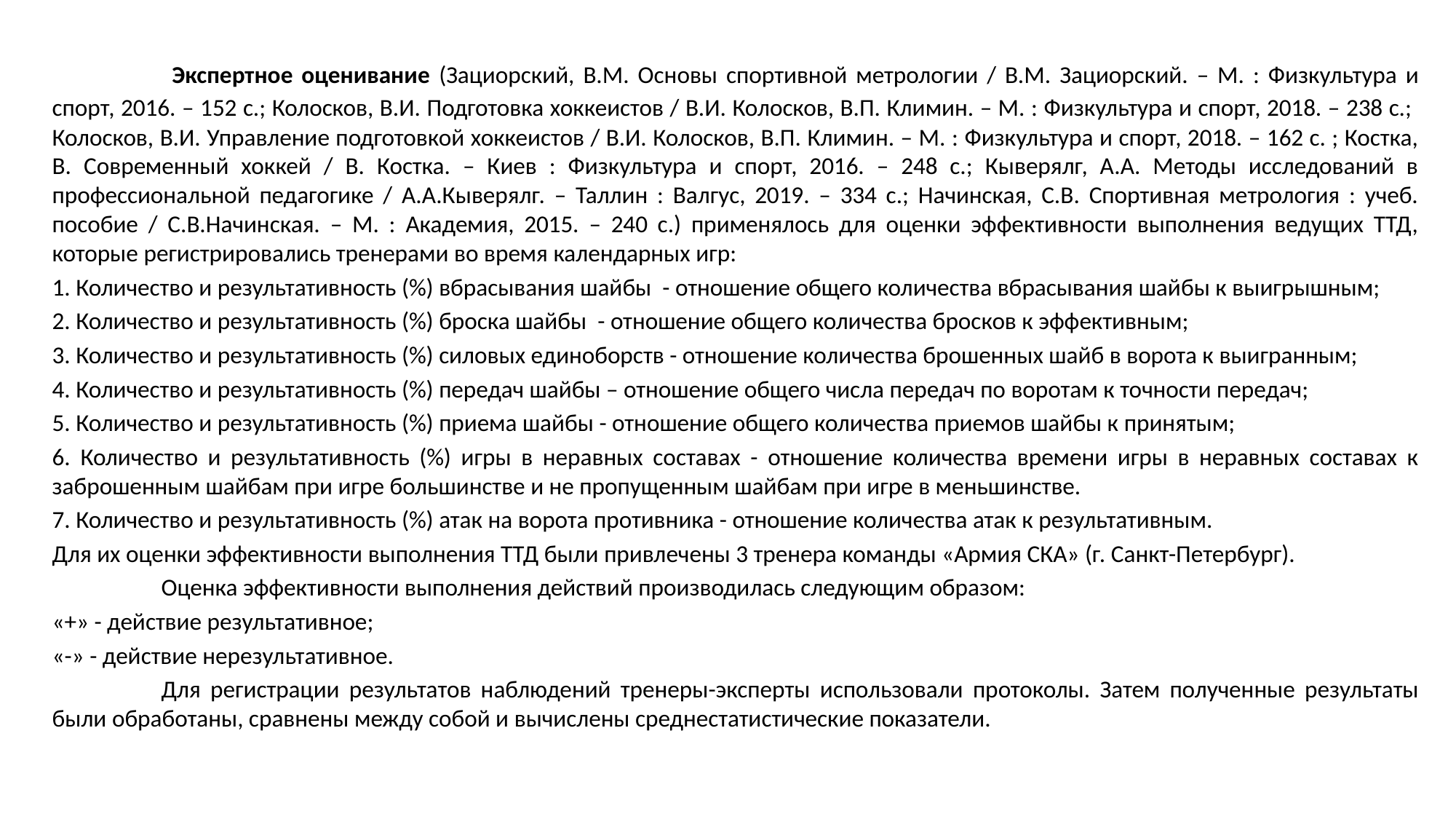

Экспертное оценивание (Зациорский, В.М. Основы спортивной метрологии / В.М. Зациорский. – М. : Физкультура и спорт, 2016. – 152 с.; Колосков, В.И. Подготовка хоккеистов / В.И. Колосков, В.П. Климин. – М. : Физкультура и спорт, 2018. – 238 с.;  Колосков, В.И. Управление подготовкой хоккеистов / В.И. Колосков, В.П. Климин. – М. : Физкультура и спорт, 2018. – 162 с. ; Костка, В. Современный хоккей / В. Костка. – Киев : Физкультура и спорт, 2016. – 248 с.; Кыверялг, А.А. Методы исследований в профессиональной педагогике / А.А.Кыверялг. – Таллин : Валгус, 2019. – 334 с.; Начинская, С.В. Спортивная метрология : учеб. пособие / С.В.Начинская. – М. : Академия, 2015. – 240 с.) применялось для оценки эффективности выполнения ведущих ТТД, которые регистрировались тренерами во время календарных игр:
1. Количество и результативность (%) вбрасывания шайбы  - отношение общего количества вбрасывания шайбы к выигрышным;
2. Количество и результативность (%) броска шайбы  - отношение общего количества бросков к эффективным;
3. Количество и результативность (%) силовых единоборств - отношение количества брошенных шайб в ворота к выигранным;
4. Количество и результативность (%) передач шайбы – отношение общего числа передач по воротам к точности передач;
5. Количество и результативность (%) приема шайбы - отношение общего количества приемов шайбы к принятым;
6. Количество и результативность (%) игры в неравных составах - отношение количества времени игры в неравных составах к заброшенным шайбам при игре большинстве и не пропущенным шайбам при игре в меньшинстве.
7. Количество и результативность (%) атак на ворота противника - отношение количества атак к результативным.
Для их оценки эффективности выполнения ТТД были привлечены 3 тренера команды «Армия СКА» (г. Санкт-Петербург).
	Оценка эффективности выполнения действий производилась следующим образом:
«+» - действие результативное;
«-» - действие нерезультативное.
	Для регистрации результатов наблюдений тренеры-эксперты использовали протоколы. Затем полученные результаты были обработаны, сравнены между собой и вычислены среднестатистические показатели.

#